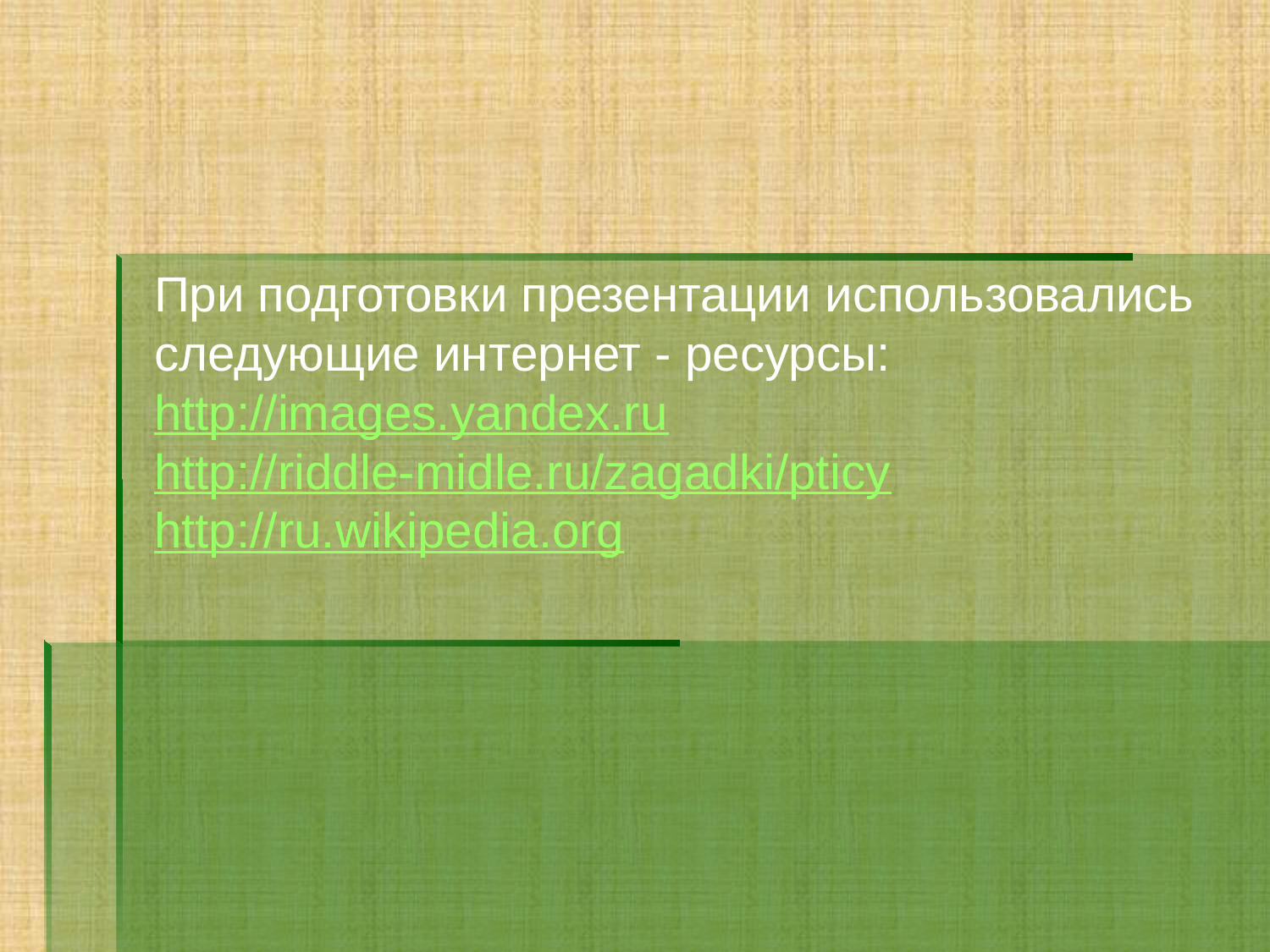

При подготовки презентации использовались
следующие интернет - ресурсы:
http://images.yandex.ru
http://riddle-midle.ru/zagadki/pticy
http://ru.wikipedia.org